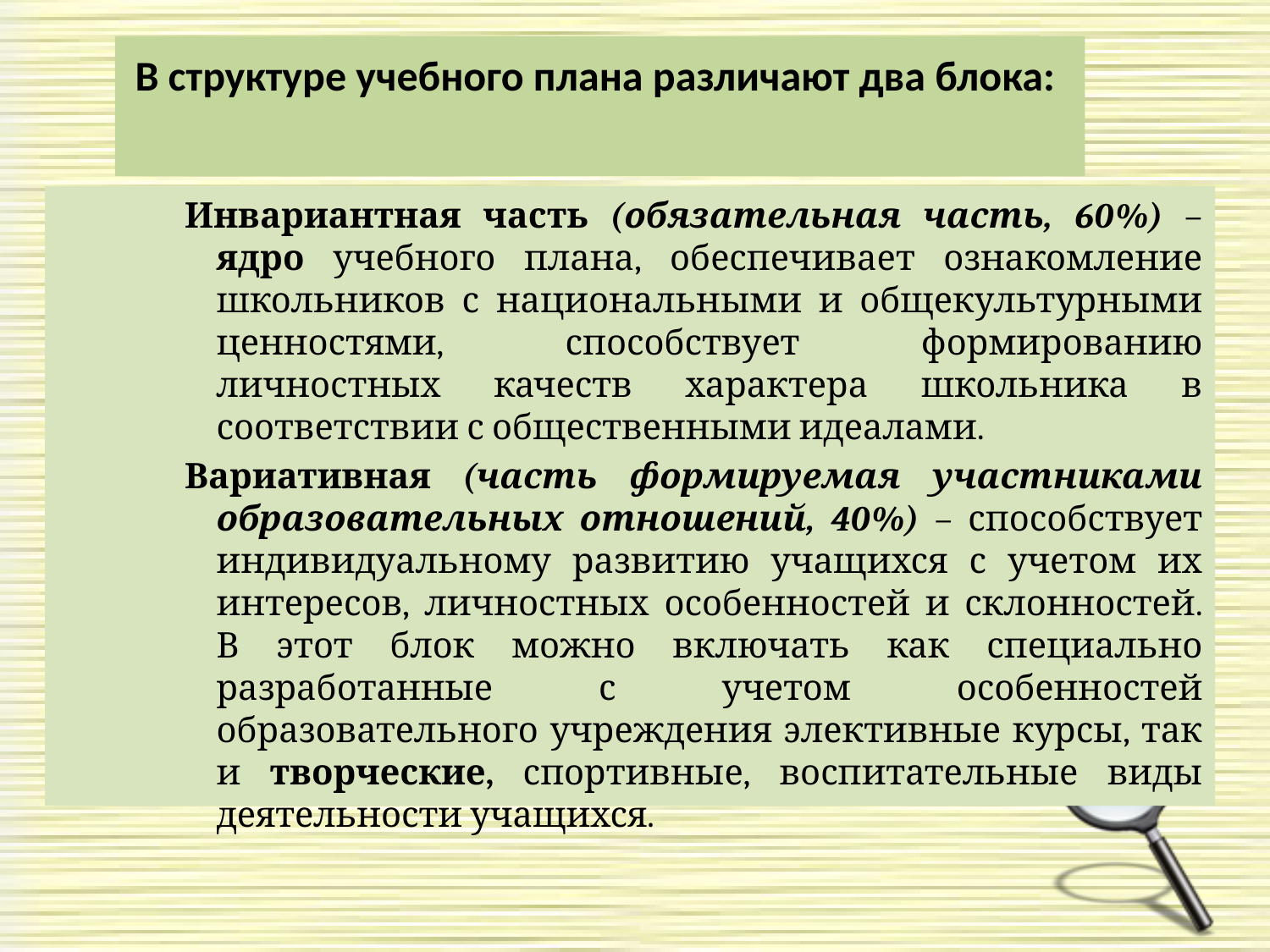

# В структуре учебного плана различают два блока:
Инвариантная часть (обязательная часть, 60%) – ядро учебного плана, обеспечивает ознакомление школьников с национальными и общекультурными ценностями, способствует формированию личностных качеств характера школьника в соответствии с общественными идеалами.
Вариативная (часть формируемая участниками образовательных отношений, 40%) – способствует индивидуальному развитию учащихся с учетом их интересов, личностных особенностей и склонностей. В этот блок можно включать как специально разработанные с учетом особенностей образовательного учреждения элективные курсы, так и творческие, спортивные, воспитательные виды деятельности учащихся.